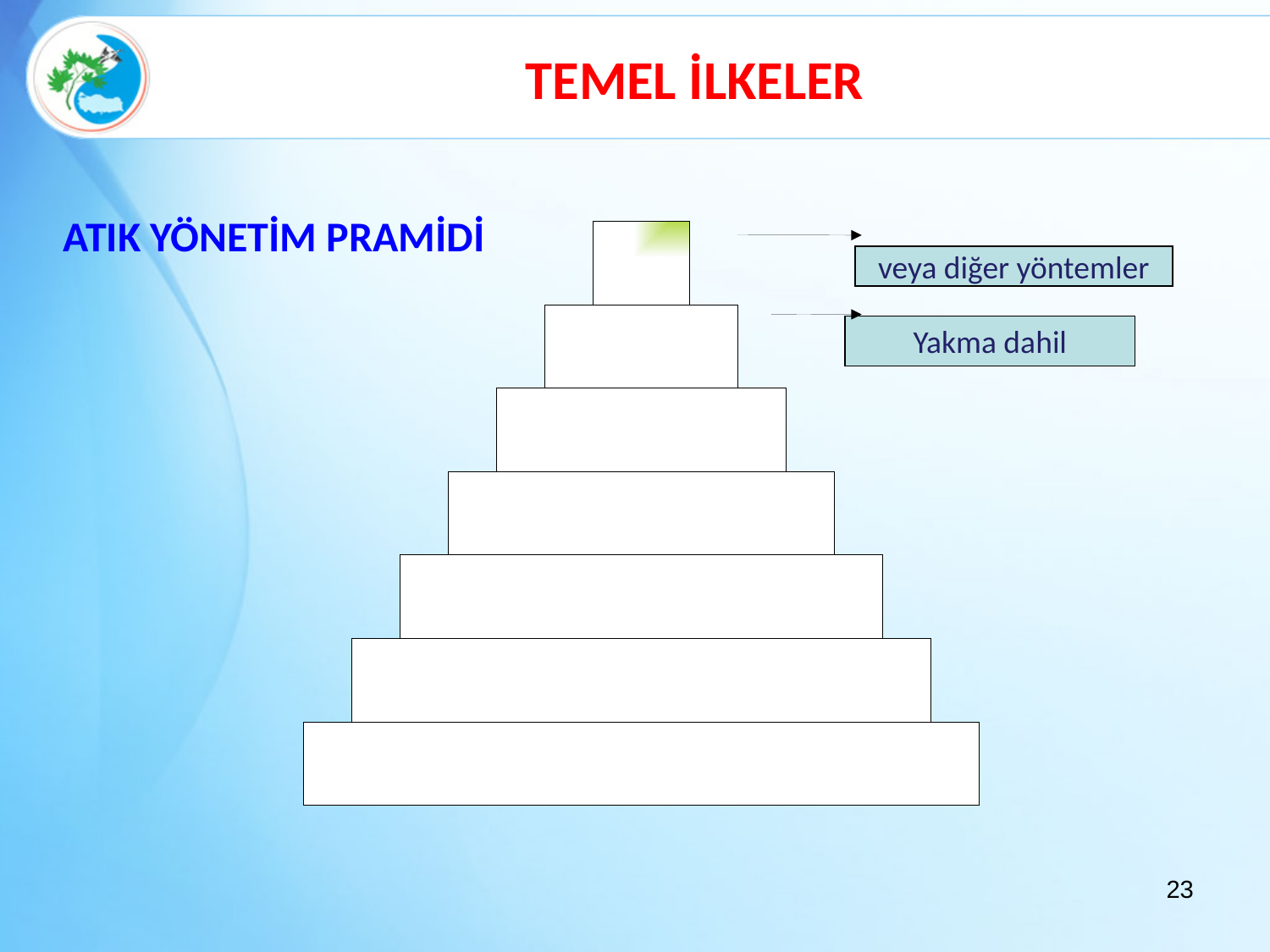

TEMEL İLKELER
ATIK YÖNETİM PRAMİDİ
veya diğer yöntemler
Yakma dahil
23